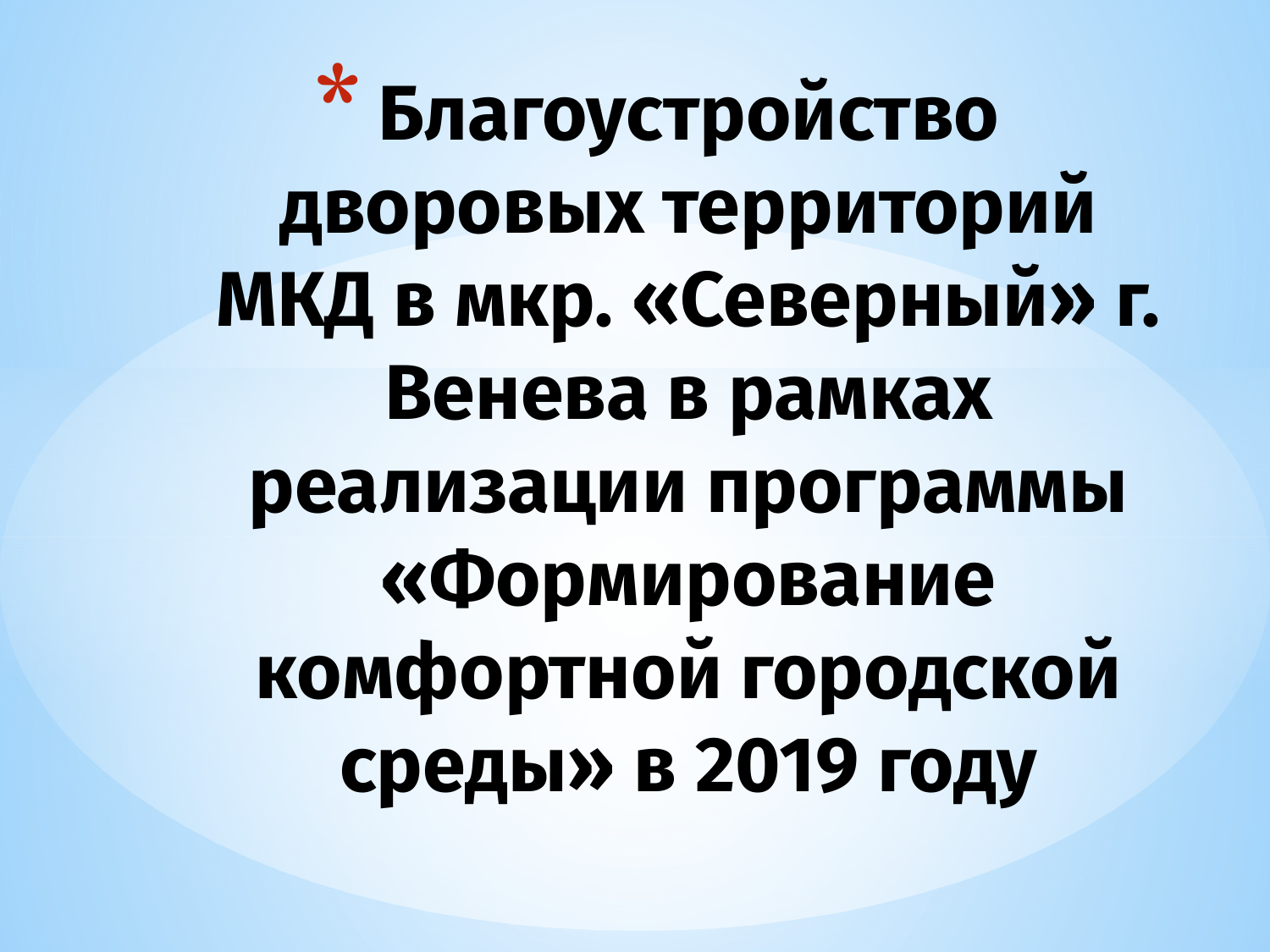

# Благоустройство дворовых территорий МКД в мкр. «Северный» г. Венева в рамках реализации программы «Формирование комфортной городской среды» в 2019 году